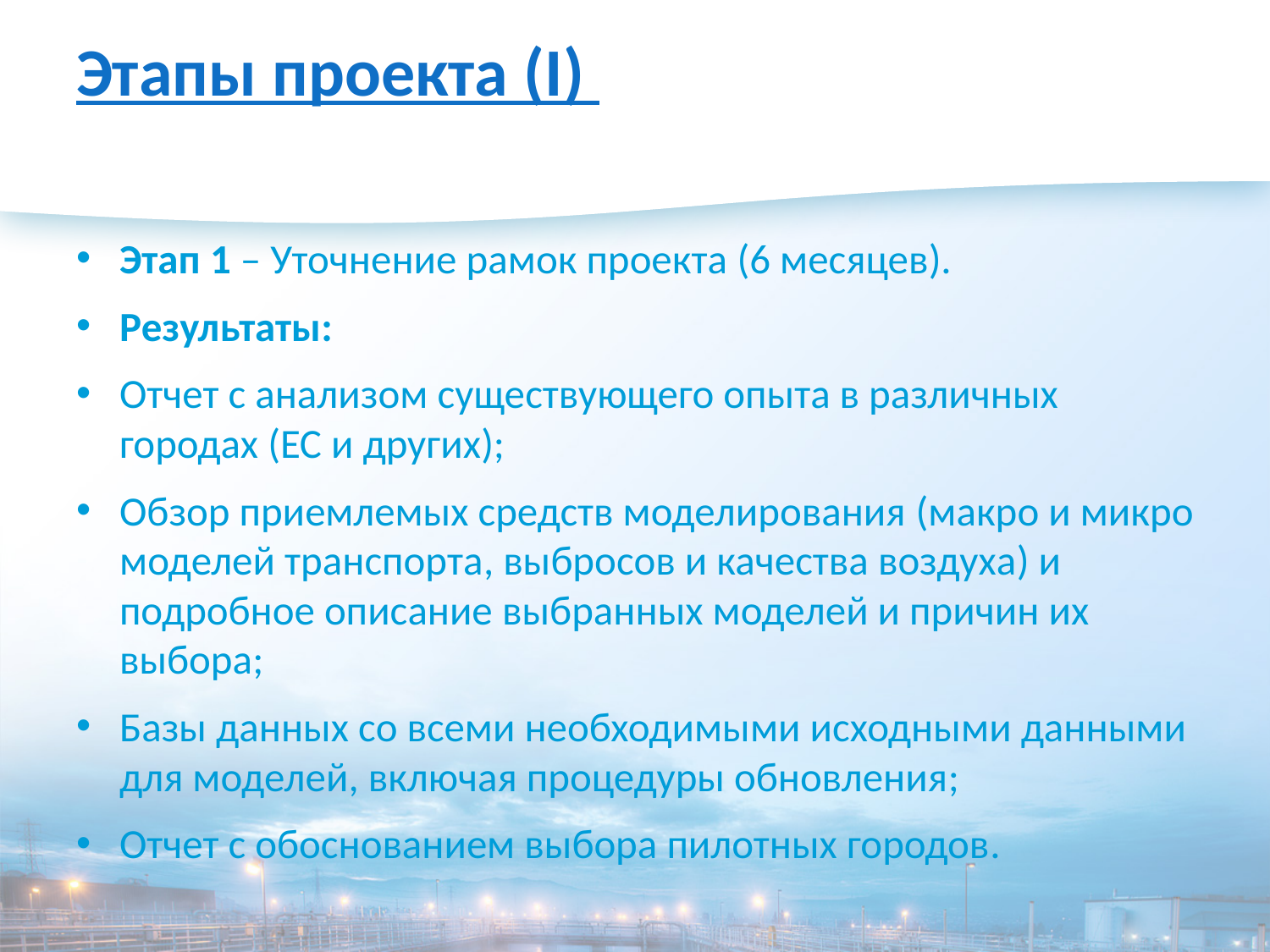

# Этапы проекта (I)
Этап 1 – Уточнение рамок проекта (6 месяцев).
Результаты:
Отчет с анализом существующего опыта в различных городах (ЕС и других);
Обзор приемлемых средств моделирования (макро и микро моделей транспорта, выбросов и качества воздуха) и подробное описание выбранных моделей и причин их выбора;
Базы данных со всеми необходимыми исходными данными для моделей, включая процедуры обновления;
Отчет с обоснованием выбора пилотных городов.